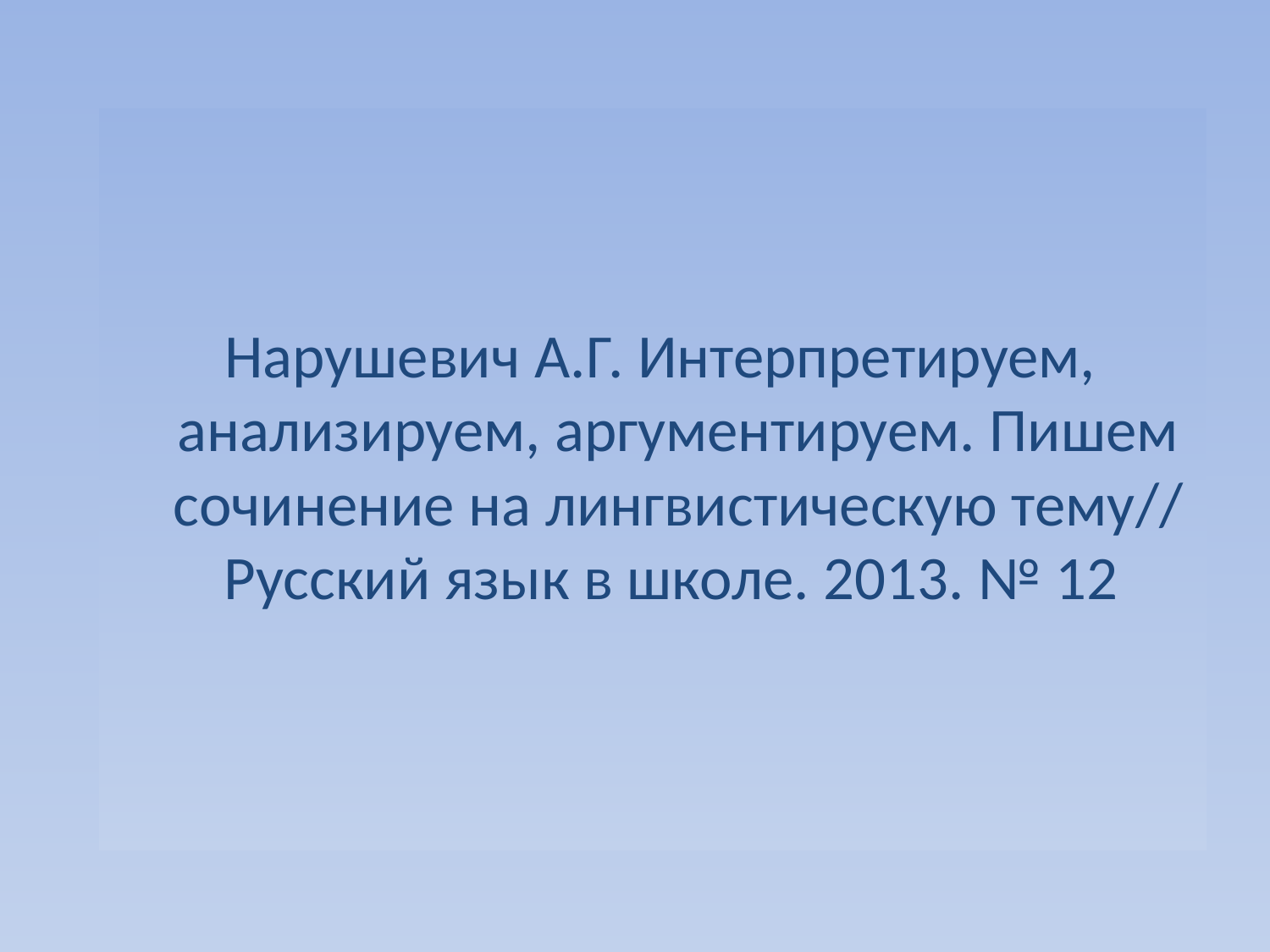

#

Нарушевич А.Г. Интерпретируем, анализируем, аргументируем. Пишем сочинение на лингвистическую тему// Русский язык в школе. 2013. № 12